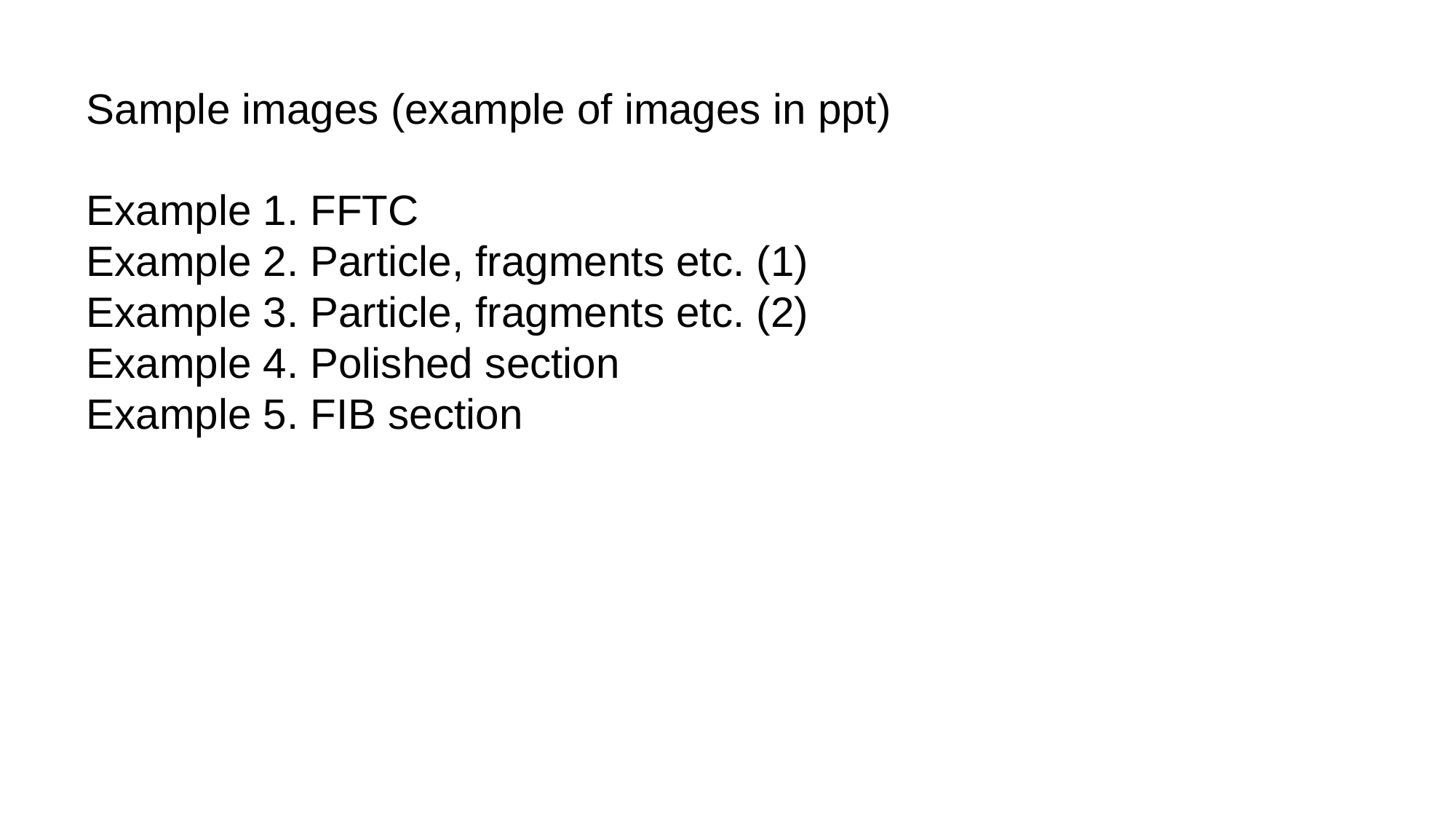

Sample images (example of images in ppt)

Example 1. FFTC
Example 2. Particle, fragments etc. (1)
Example 3. Particle, fragments etc. (2)
Example 4. Polished section
Example 5. FIB section